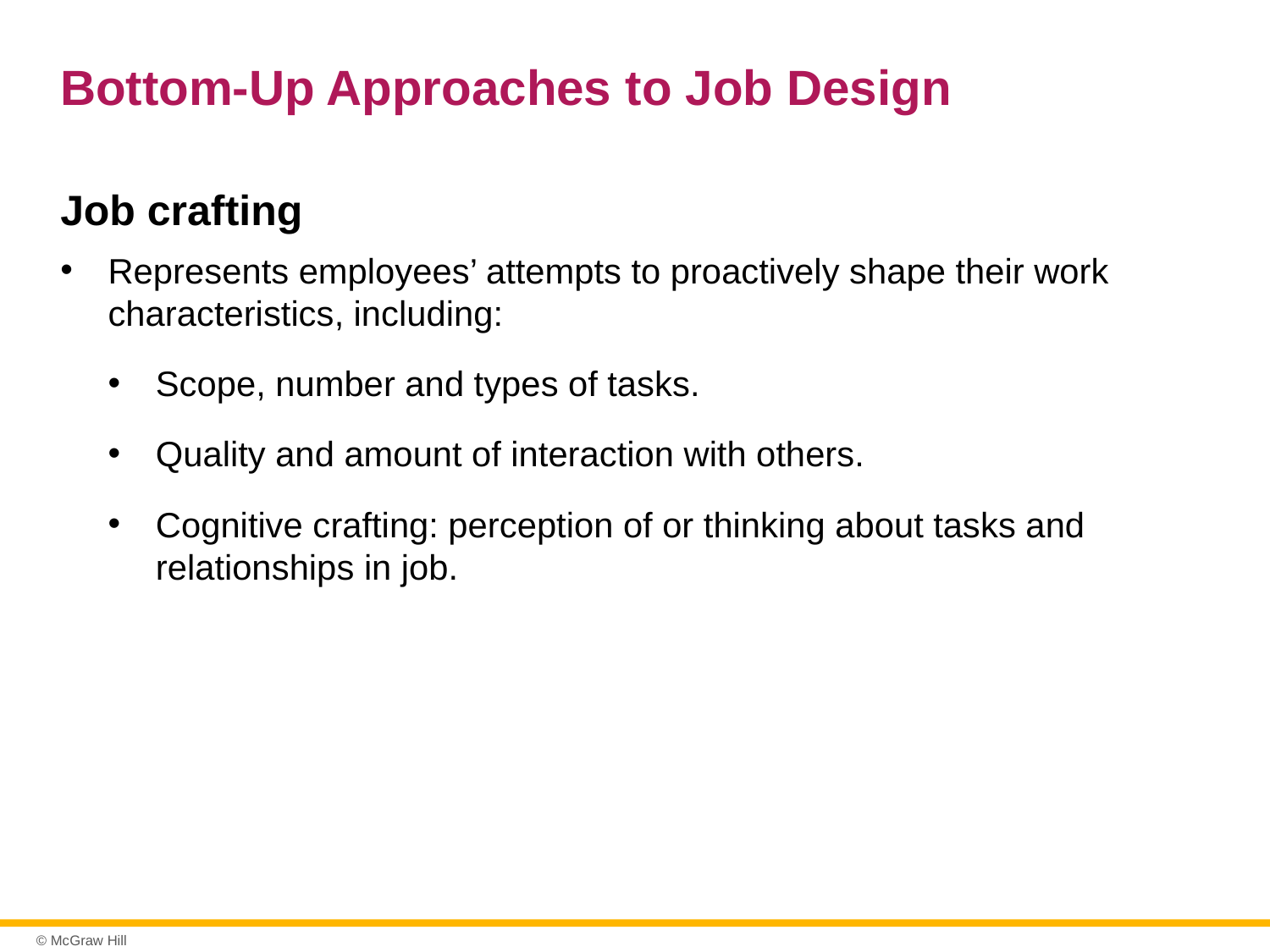

# Bottom-Up Approaches to Job Design
Job crafting
Represents employees’ attempts to proactively shape their work characteristics, including:
Scope, number and types of tasks.
Quality and amount of interaction with others.
Cognitive crafting: perception of or thinking about tasks and relationships in job.